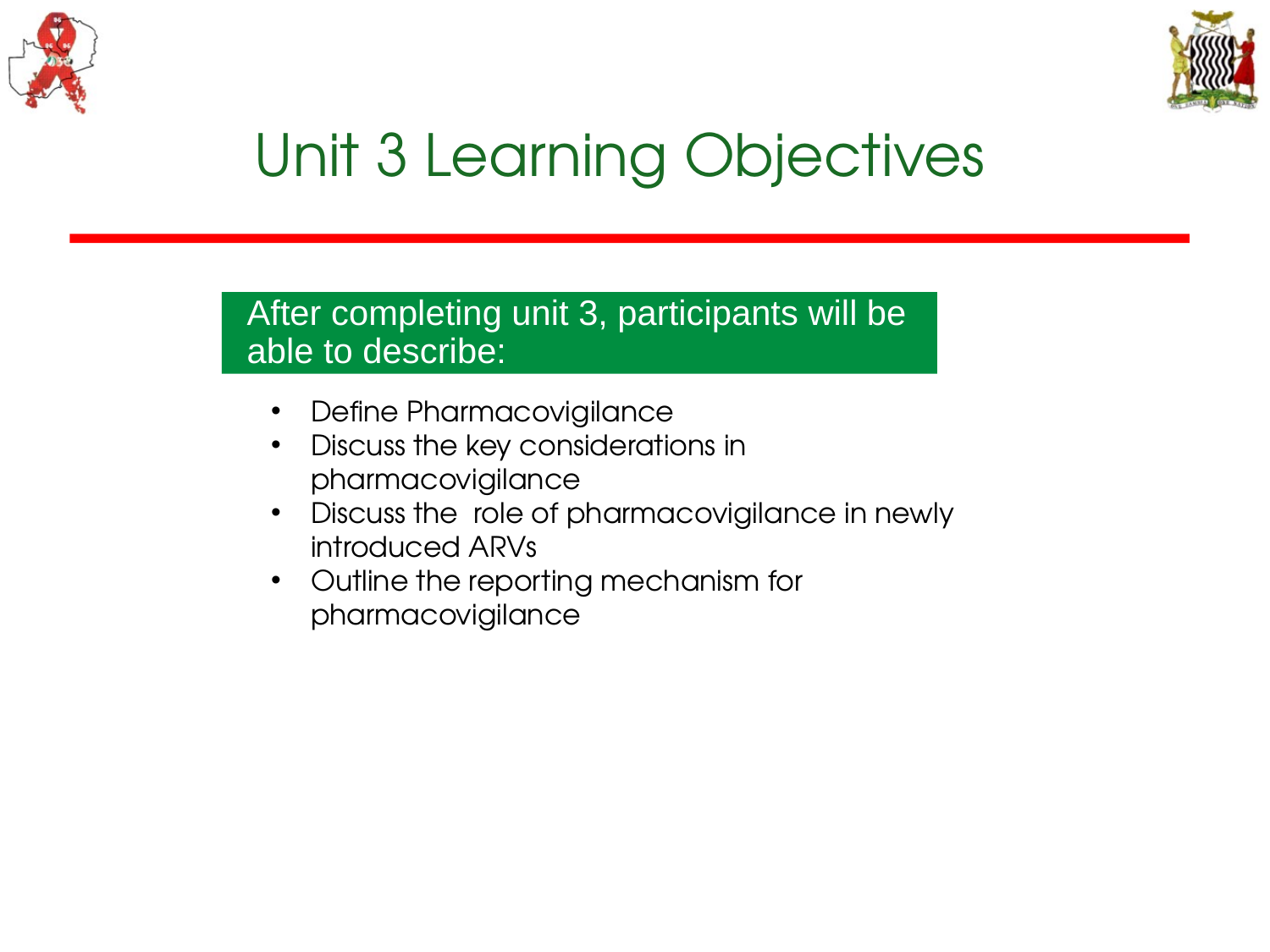

# Unit 3 Learning Objectives
After completing unit 3, participants will be able to describe:​

Define Pharmacovigilance
Discuss the key considerations in pharmacovigilance
Discuss the  role of pharmacovigilance in newly introduced ARVs
Outline the reporting mechanism for pharmacovigilance